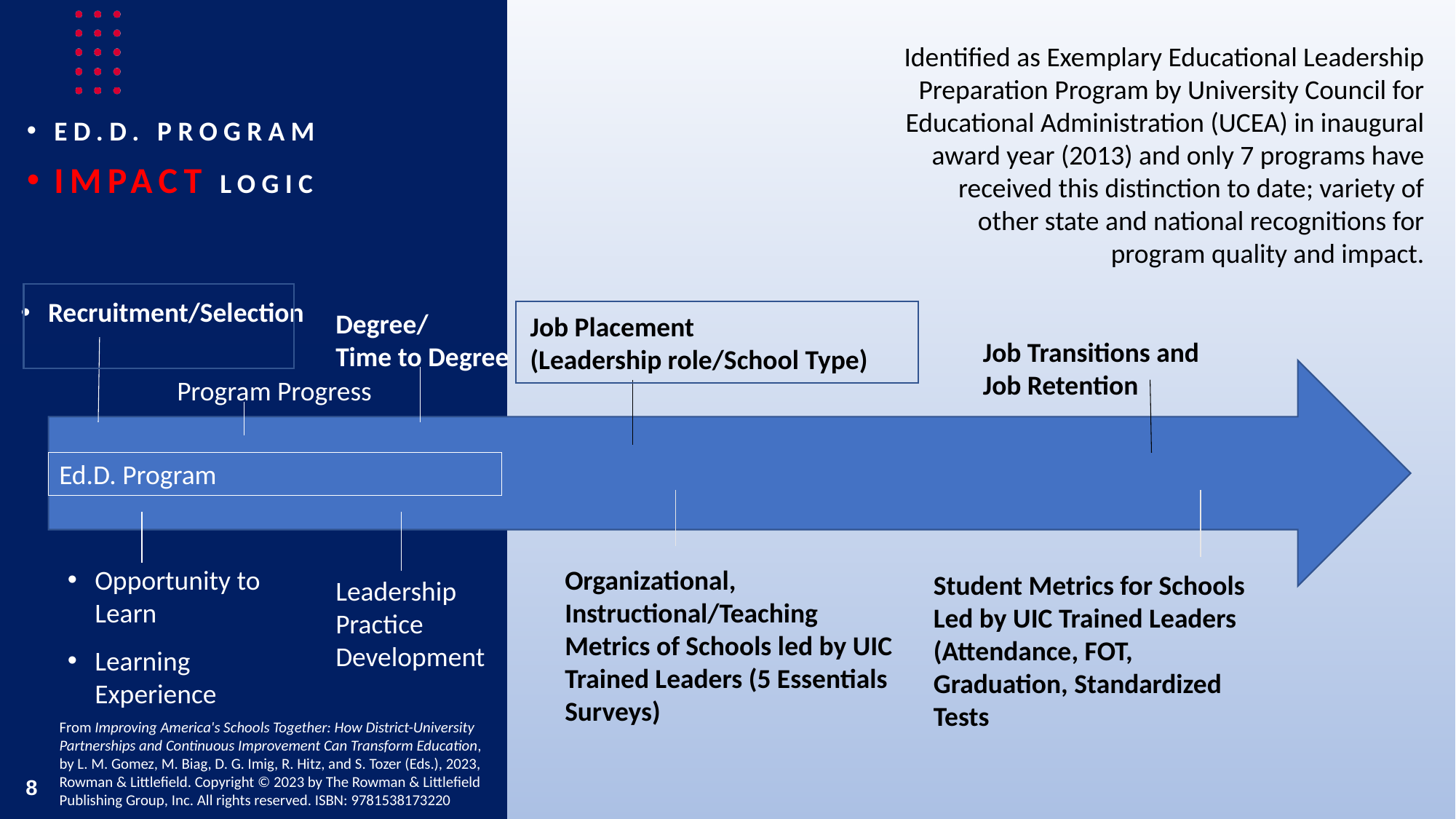

Identified as Exemplary Educational Leadership Preparation Program by University Council for Educational Administration (UCEA) in inaugural award year (2013) and only 7 programs have received this distinction to date; variety of other state and national recognitions for program quality and impact.

ED.D. Program
IMPACT LOGIC

Recruitment/Selection
Degree/
Time to Degree

Job Placement
(Leadership role/School Type)
Job Transitions and
Job Retention

Program Progress

Ed.D. Program
Opportunity to Learn
Learning Experience
Organizational, Instructional/Teaching Metrics of Schools led by UIC Trained Leaders (5 Essentials Surveys)
Student Metrics for Schools Led by UIC Trained Leaders (Attendance, FOT, Graduation, Standardized Tests
Leadership
Practice Development
From Improving America's Schools Together: How District-University Partnerships and Continuous Improvement Can Transform Education, by L. M. Gomez, M. Biag, D. G. Imig, R. Hitz, and S. Tozer (Eds.), 2023, Rowman & Littlefield. Copyright © 2023 by The Rowman & Littlefield Publishing Group, Inc. All rights reserved. ISBN: 9781538173220